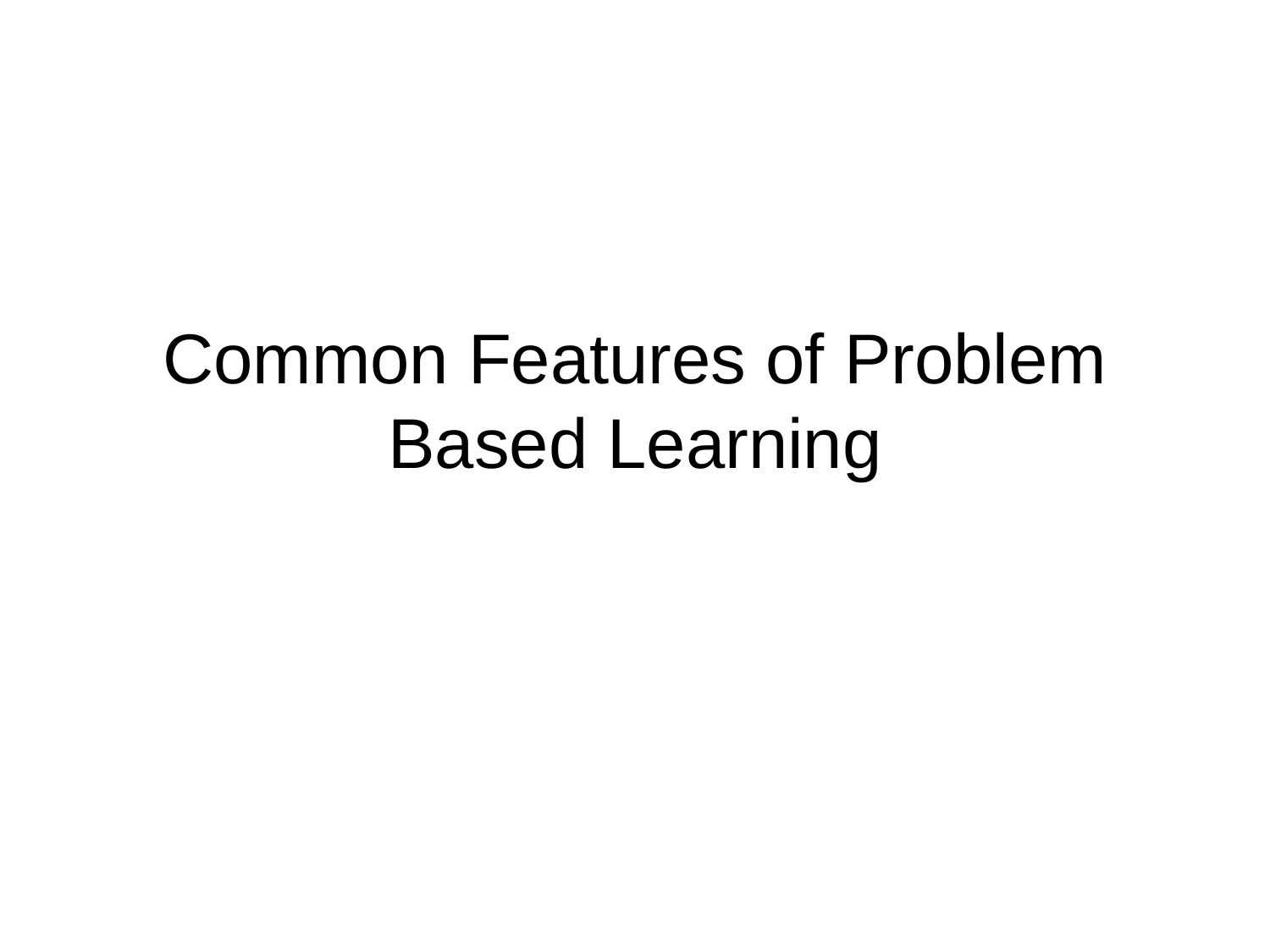

# Common Features of Problem Based Learning